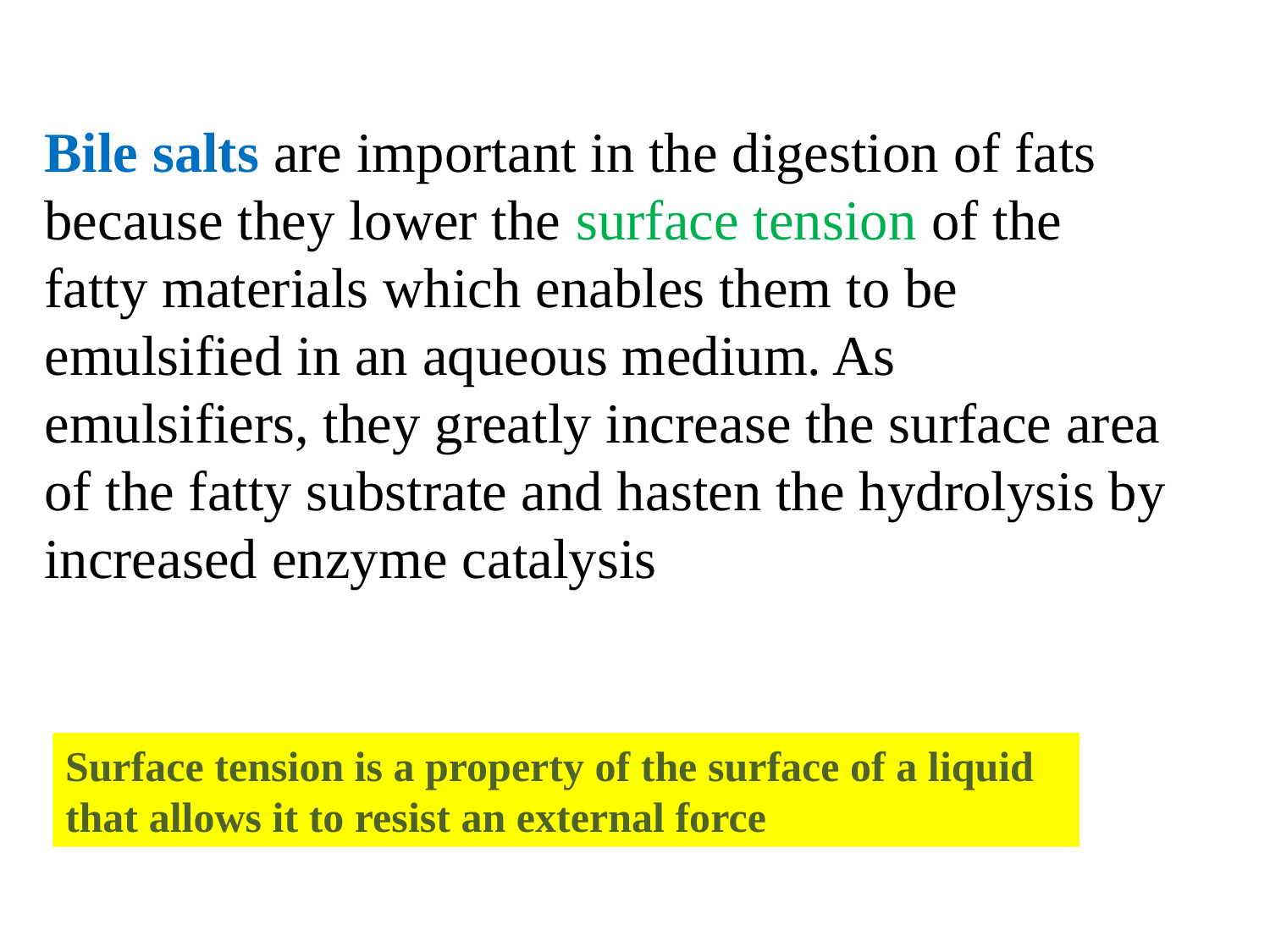

Bile salts are important in the digestion of fats because they lower the surface tension of the fatty materials which enables them to be emulsified in an aqueous medium. As emulsifiers, they greatly increase the surface area of the fatty substrate and hasten the hydrolysis by increased enzyme catalysis
Surface tension is a property of the surface of a liquid that allows it to resist an external force